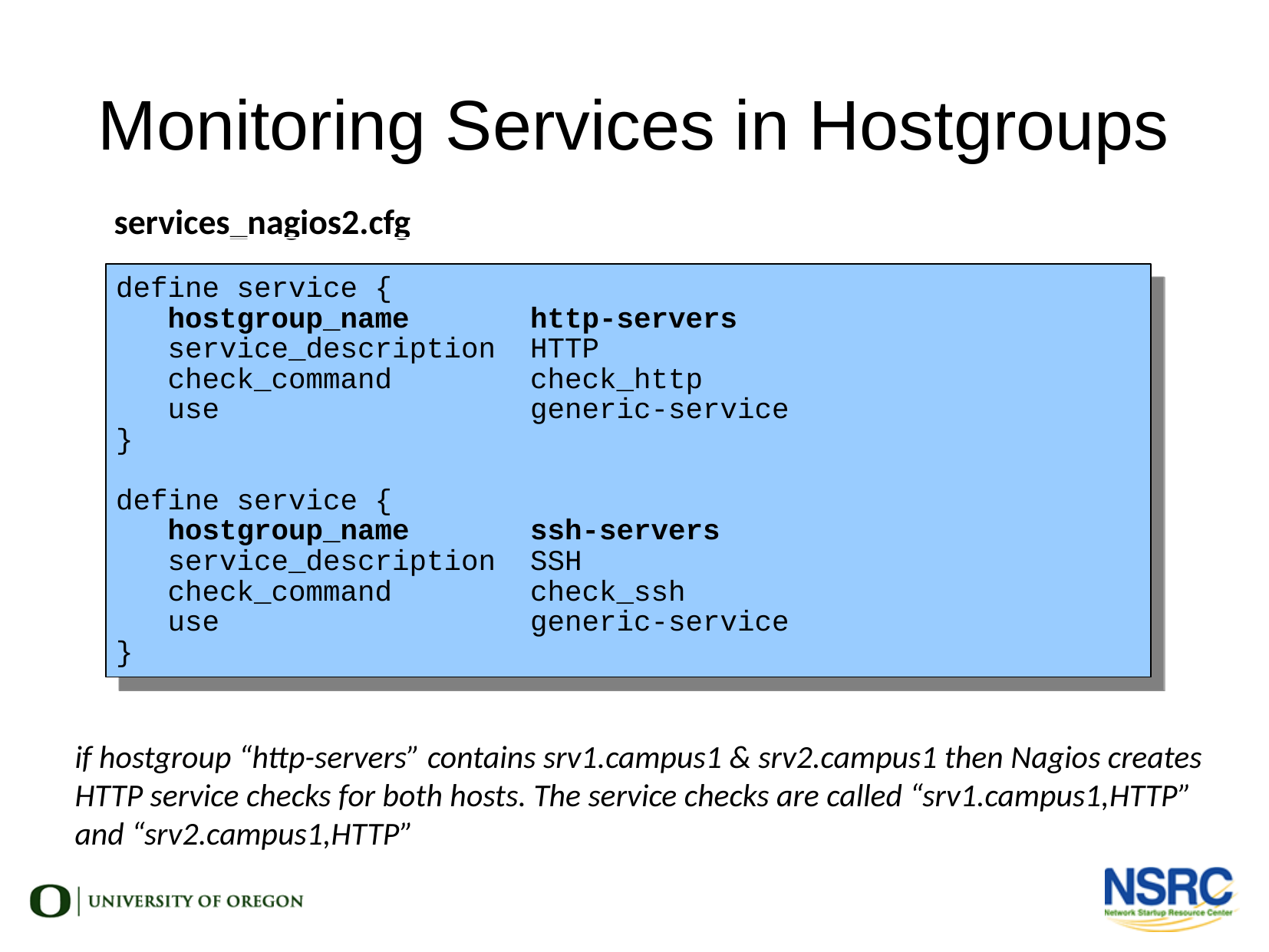

Monitoring Services in Hostgroups
services_nagios2.cfg
define service {
   hostgroup_name       http-servers
   service_description  HTTP
   check_command        check_http
   use                  generic-service
}

define service {
   hostgroup_name       ssh-servers
   service_description  SSH
   check_command        check_ssh
   use                  generic-service
}
if hostgroup “http-servers” contains srv1.campus1 & srv2.campus1 then Nagios creates HTTP service checks for both hosts. The service checks are called “srv1.campus1,HTTP” and “srv2.campus1,HTTP”